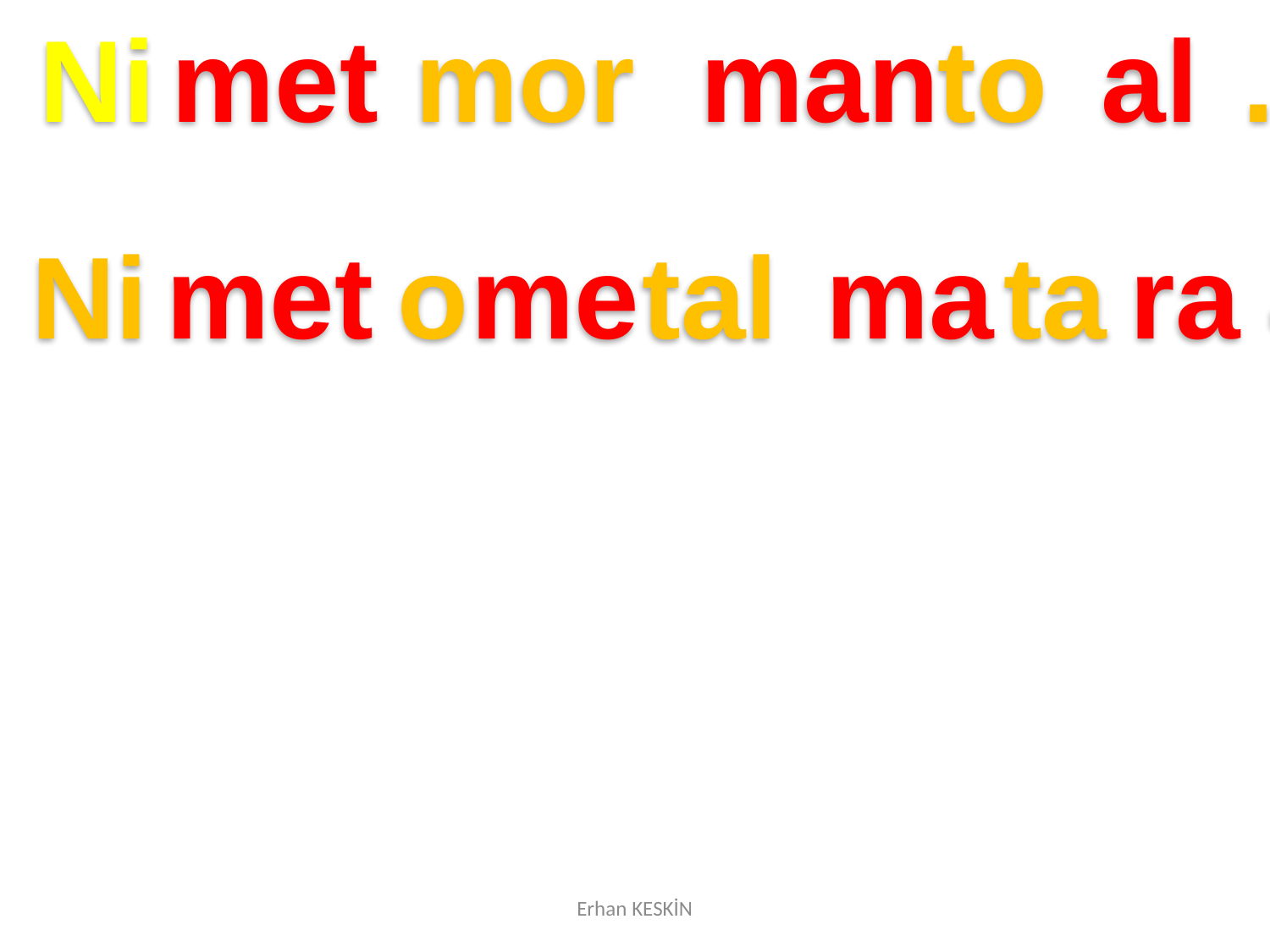

Ni
met
mor
man
to
al
.
.
Ni
met
o
me
tal
ma
ta
ra
Erhan KESKİN